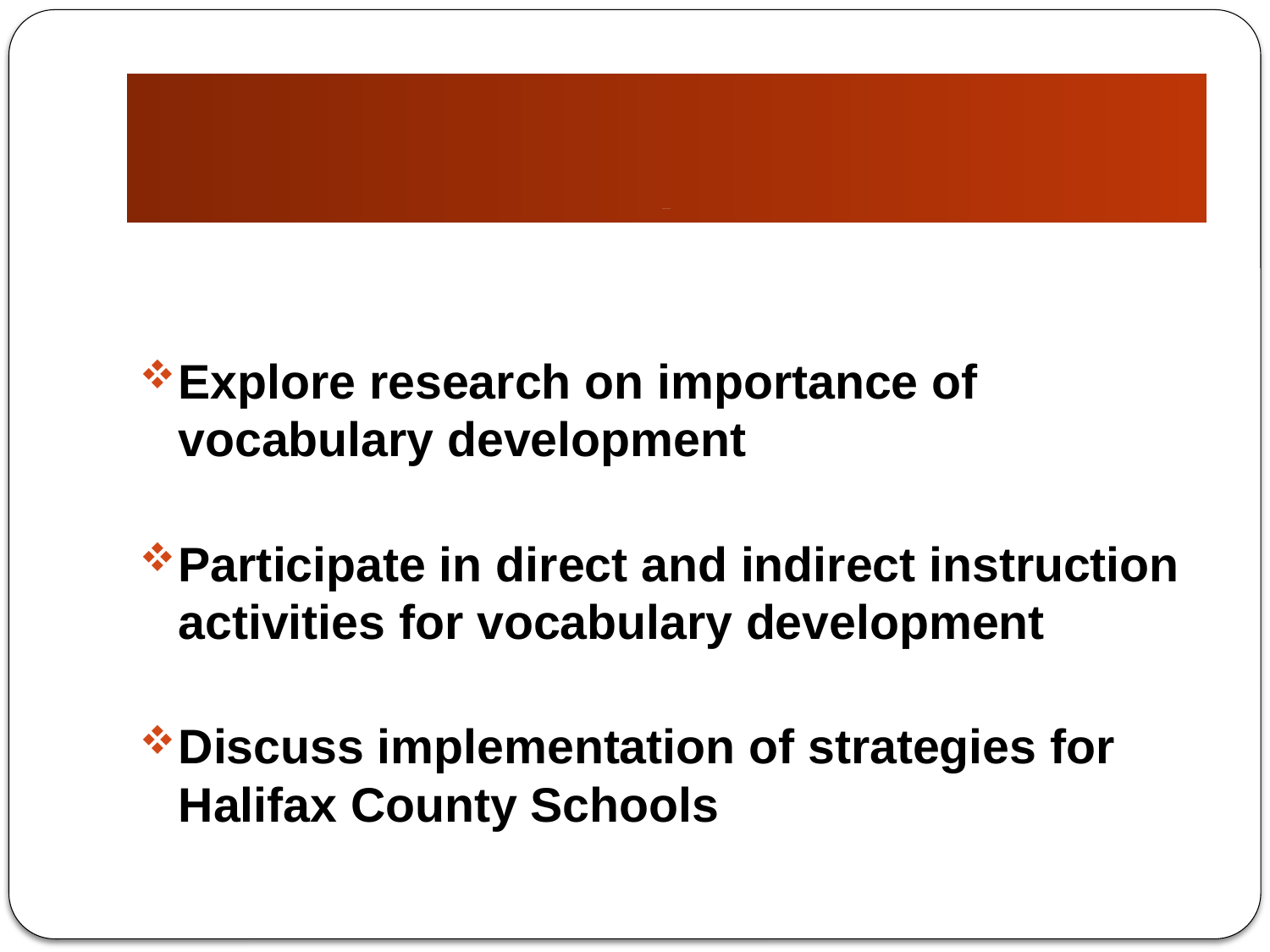

# Goals for This Session

Explore research on importance of vocabulary development

Participate in direct and indirect instruction activities for vocabulary development

Discuss implementation of strategies for Halifax County Schools